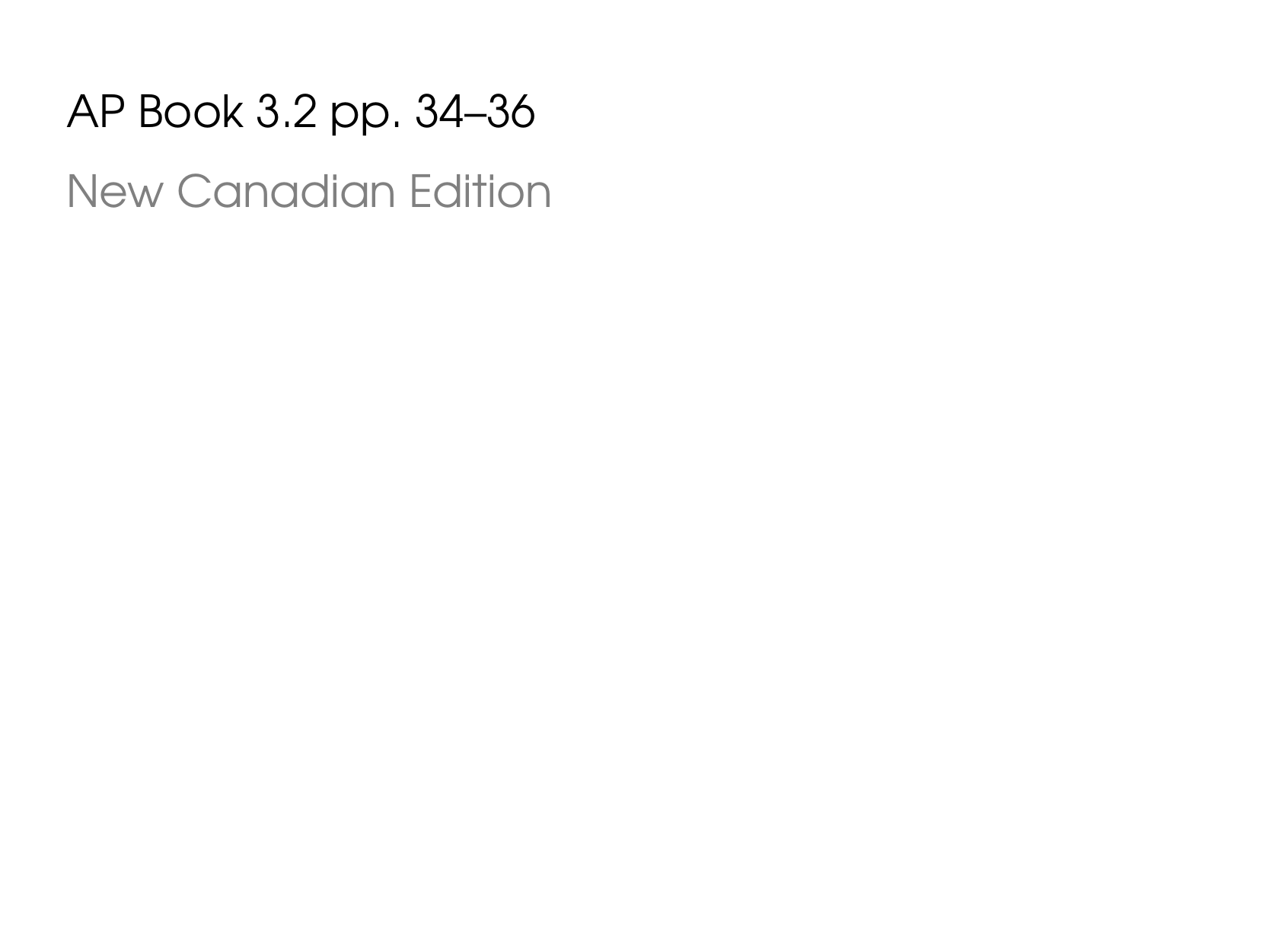

AP Book 3.2 pp. 34–36
New Canadian Edition